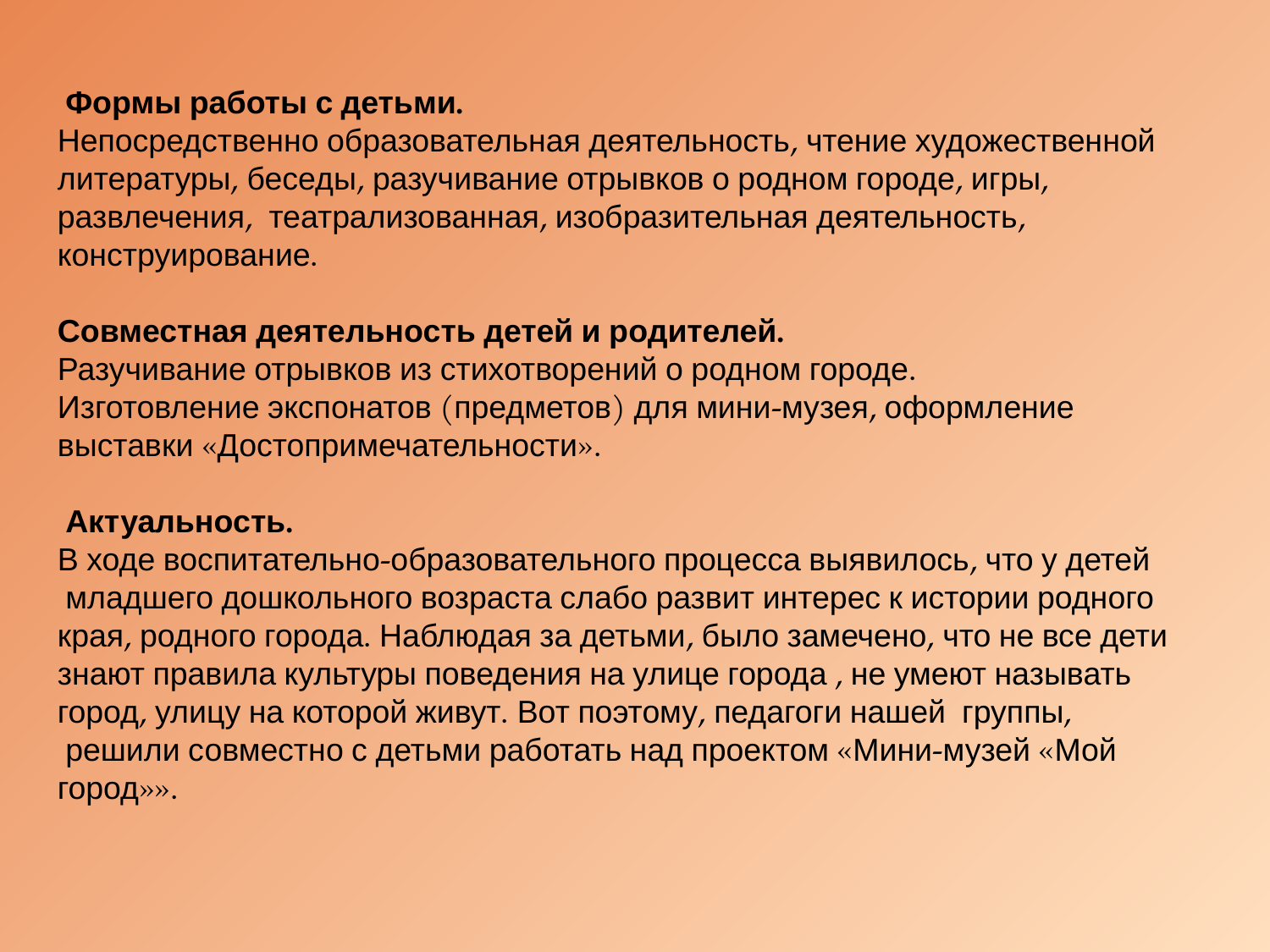

Формы работы с детьми.
Непосредственно образовательная деятельность, чтение художественной литературы, беседы, разучивание отрывков о родном городе, игры, развлечения,  театрализованная, изобразительная деятельность, конструирование.

Совместная деятельность детей и родителей.
Разучивание отрывков из стихотворений о родном городе.
Изготовление экспонатов (предметов) для мини-музея, оформление выставки «Достопримечательности».

 Актуальность.
В ходе воспитательно-образовательного процесса выявилось, что у детей  младшего дошкольного возраста слабо развит интерес к истории родного края, родного города. Наблюдая за детьми, было замечено, что не все дети знают правила культуры поведения на улице города , не умеют называть город, улицу на которой живут. Вот поэтому, педагоги нашей  группы,  решили совместно с детьми работать над проектом «Мини-музей «Мой город»».